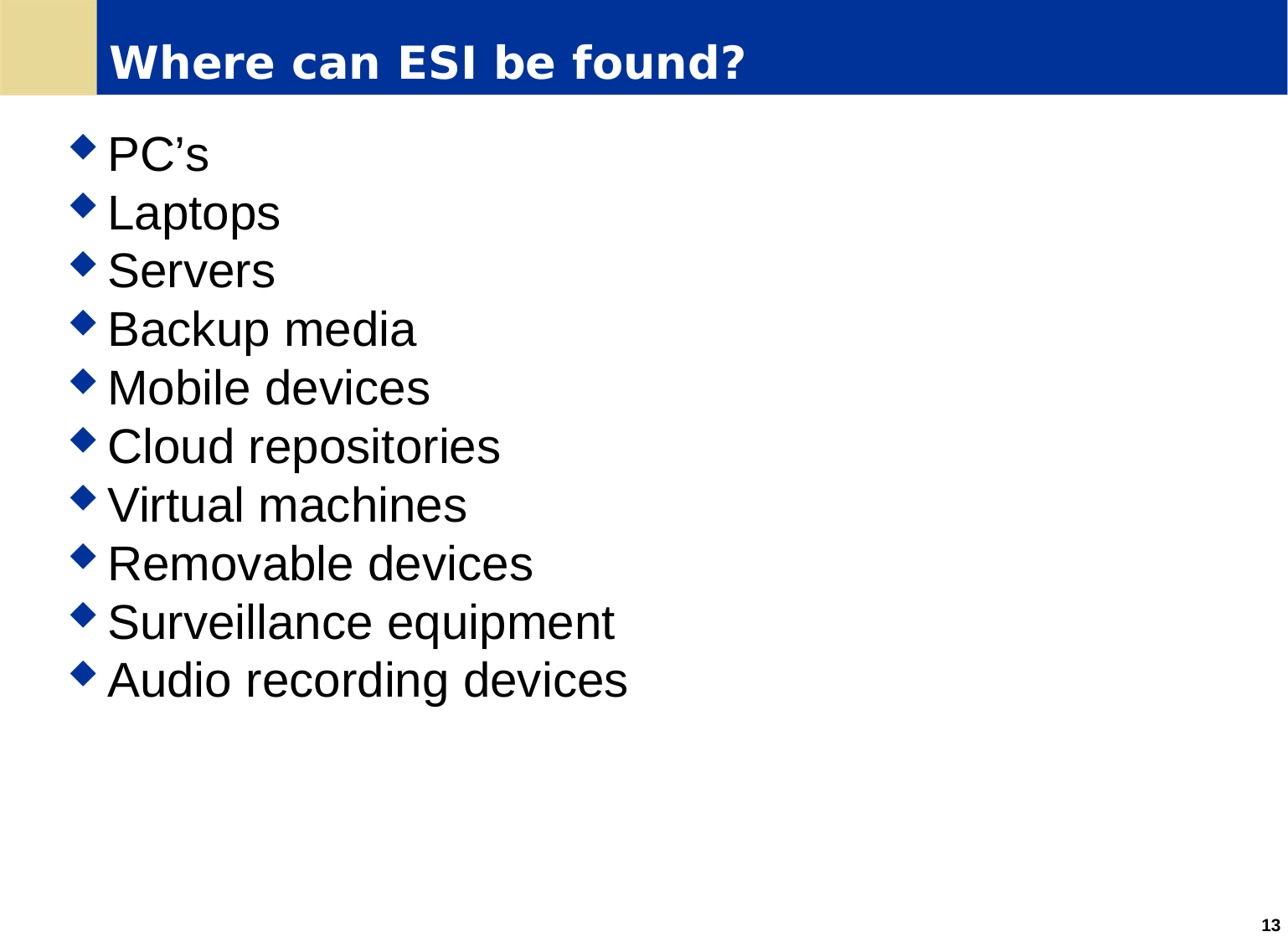

# Where can ESI be found?
PC’s
Laptops
Servers
Backup media
Mobile devices
Cloud repositories
Virtual machines
Removable devices
Surveillance equipment
Audio recording devices
13